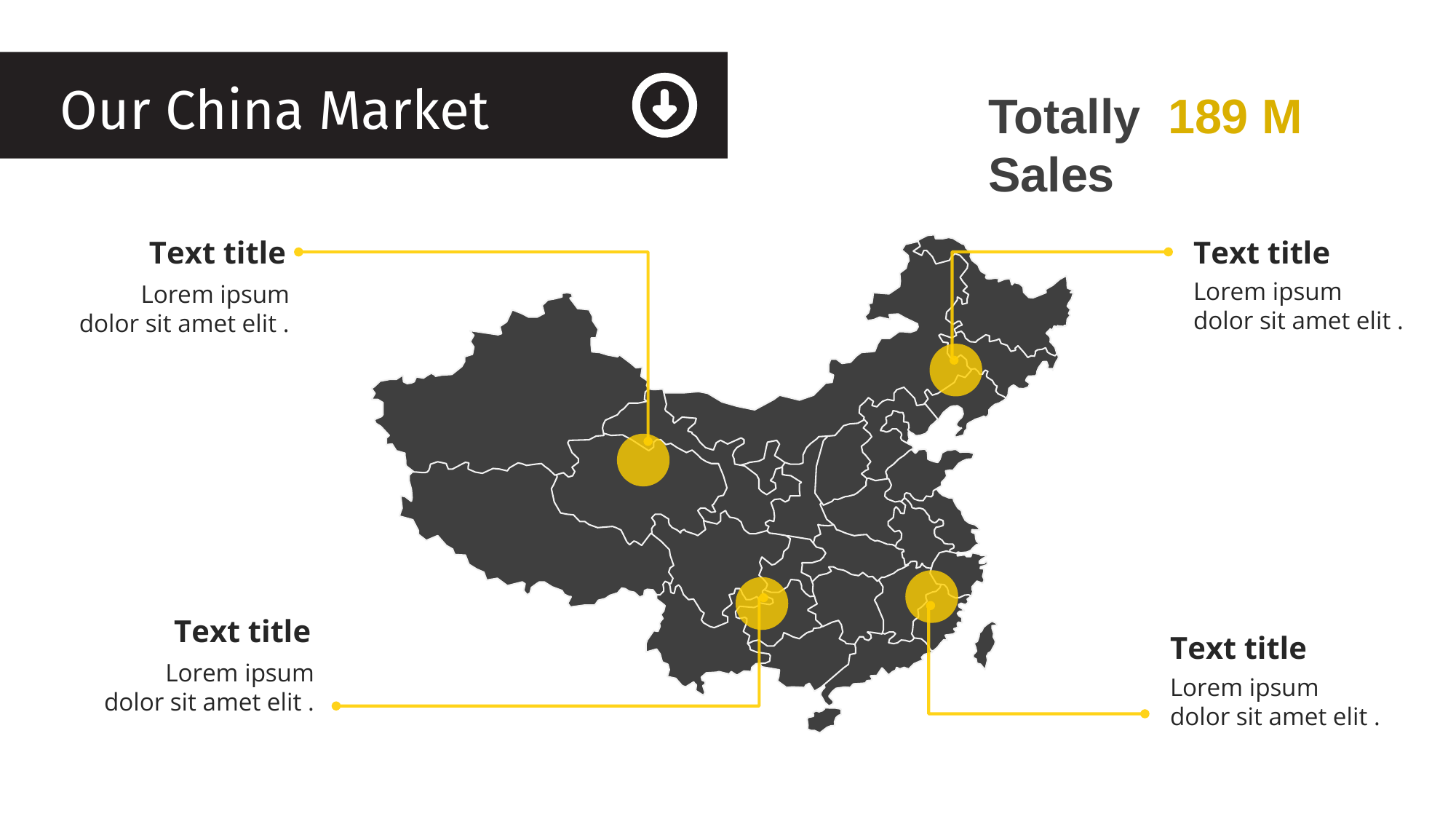

Our China Market

Totally  189 M Sales
Text title
Text title

Lorem ipsum dolor sit amet elit .
Lorem ipsum dolor sit amet elit .

Text title
Text title
Lorem ipsum dolor sit amet elit .
Lorem ipsum dolor sit amet elit .